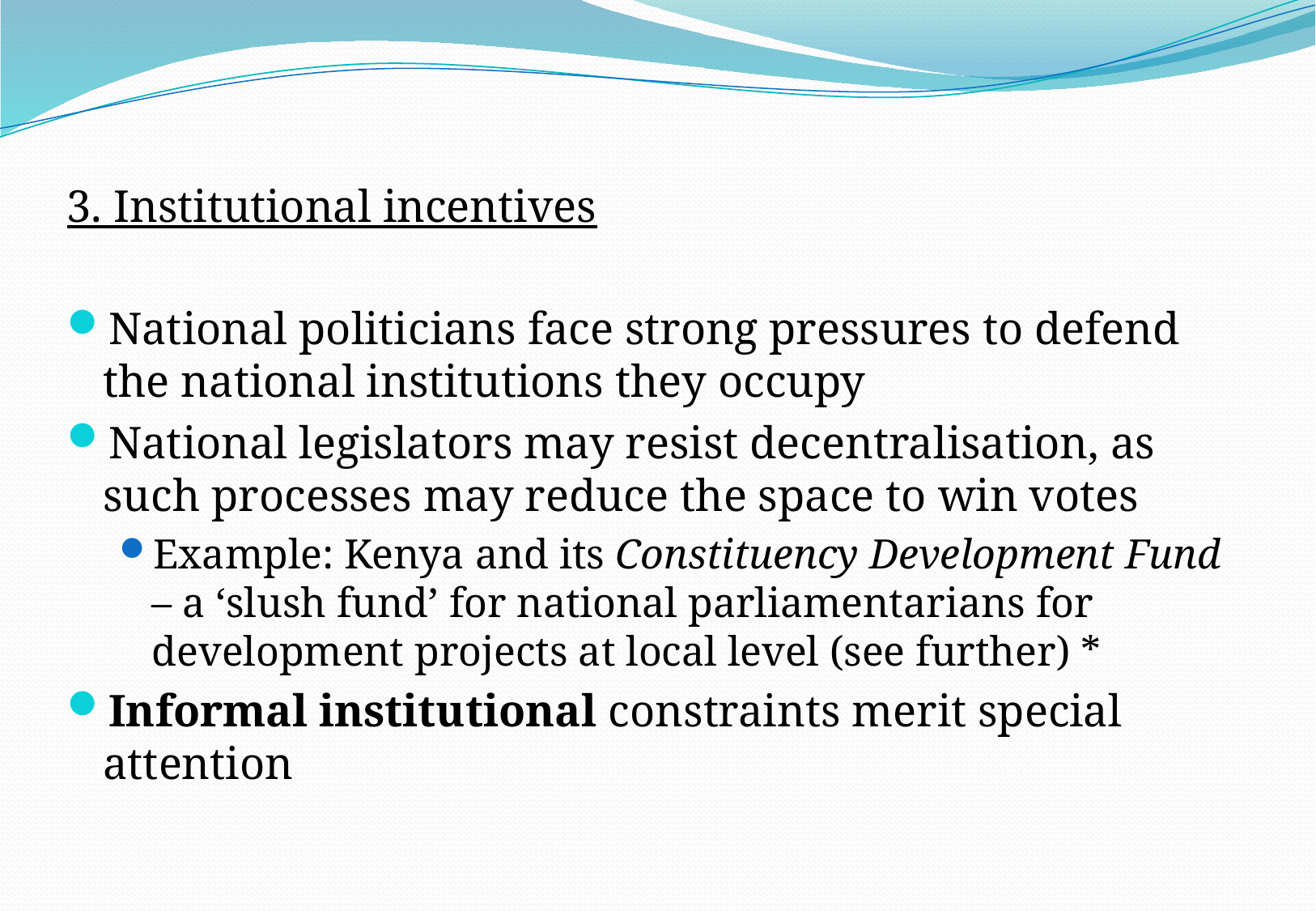

3. Institutional incentives

National politicians face strong pressures to defend the national institutions they occupy
National legislators may resist decentralisation, as such processes may reduce the space to win votes
Example: Kenya and its Constituency Development Fund – a ‘slush fund’ for national parliamentarians for development projects at local level (see further) *
Informal institutional constraints merit special attention